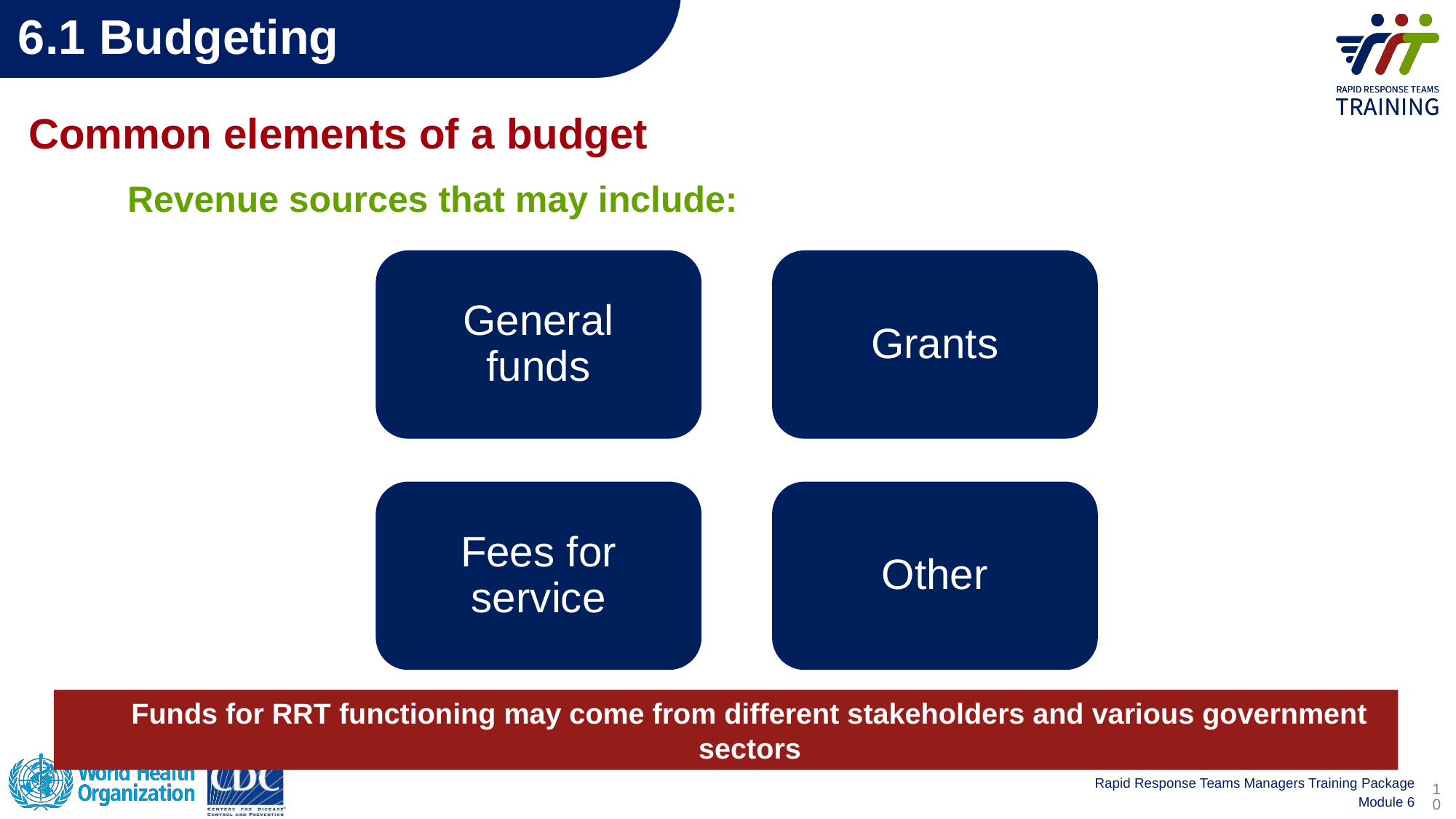

6.1 Budgeting
Common elements of a budget
Revenue sources that may include:
General funds
Grants
Fees for service
Other
Funds for RRT functioning may come from different stakeholders and various government sectors
10